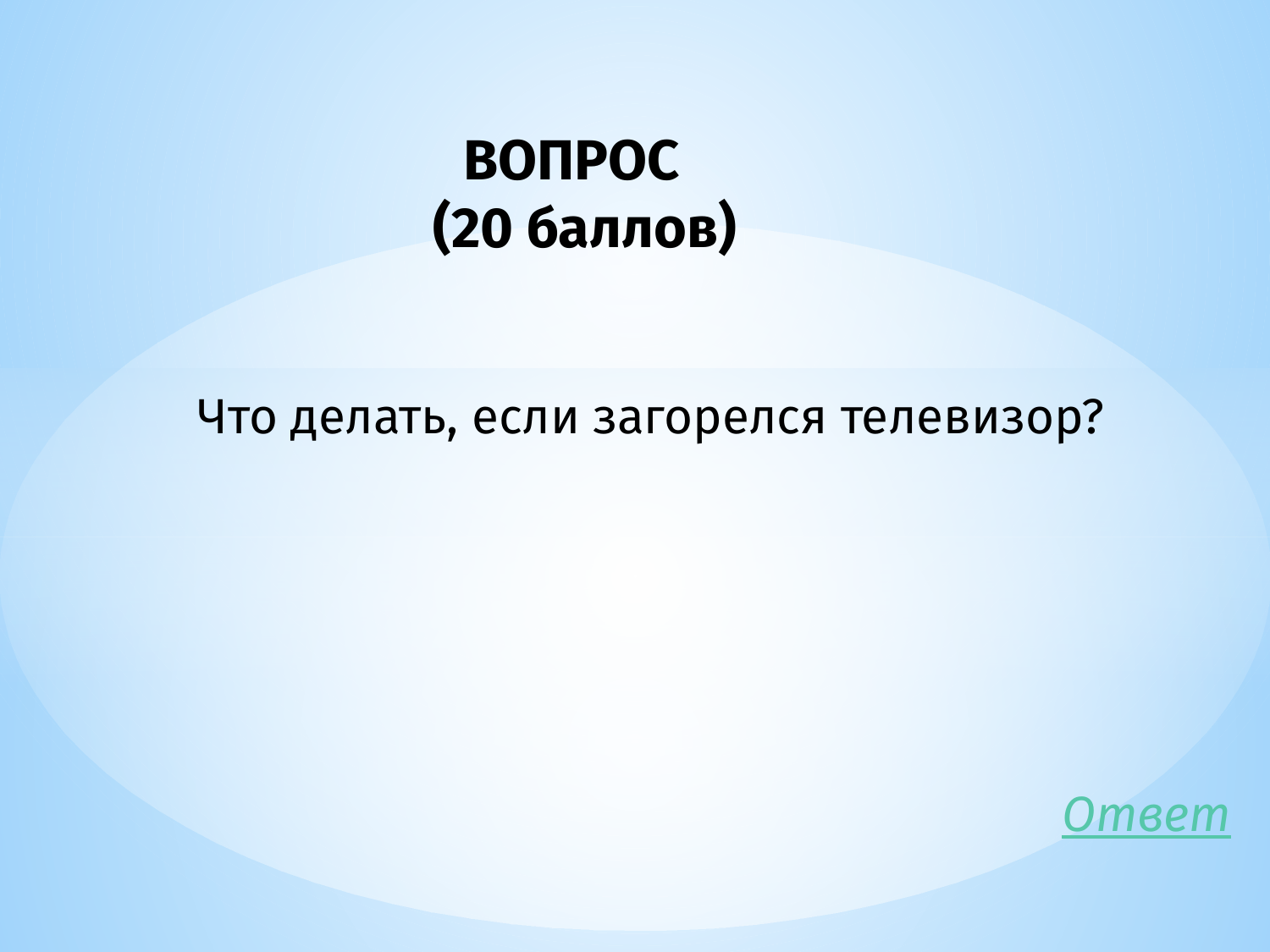

ВОПРОС
(20 баллов)
Что делать, если загорелся телевизор?
Ответ